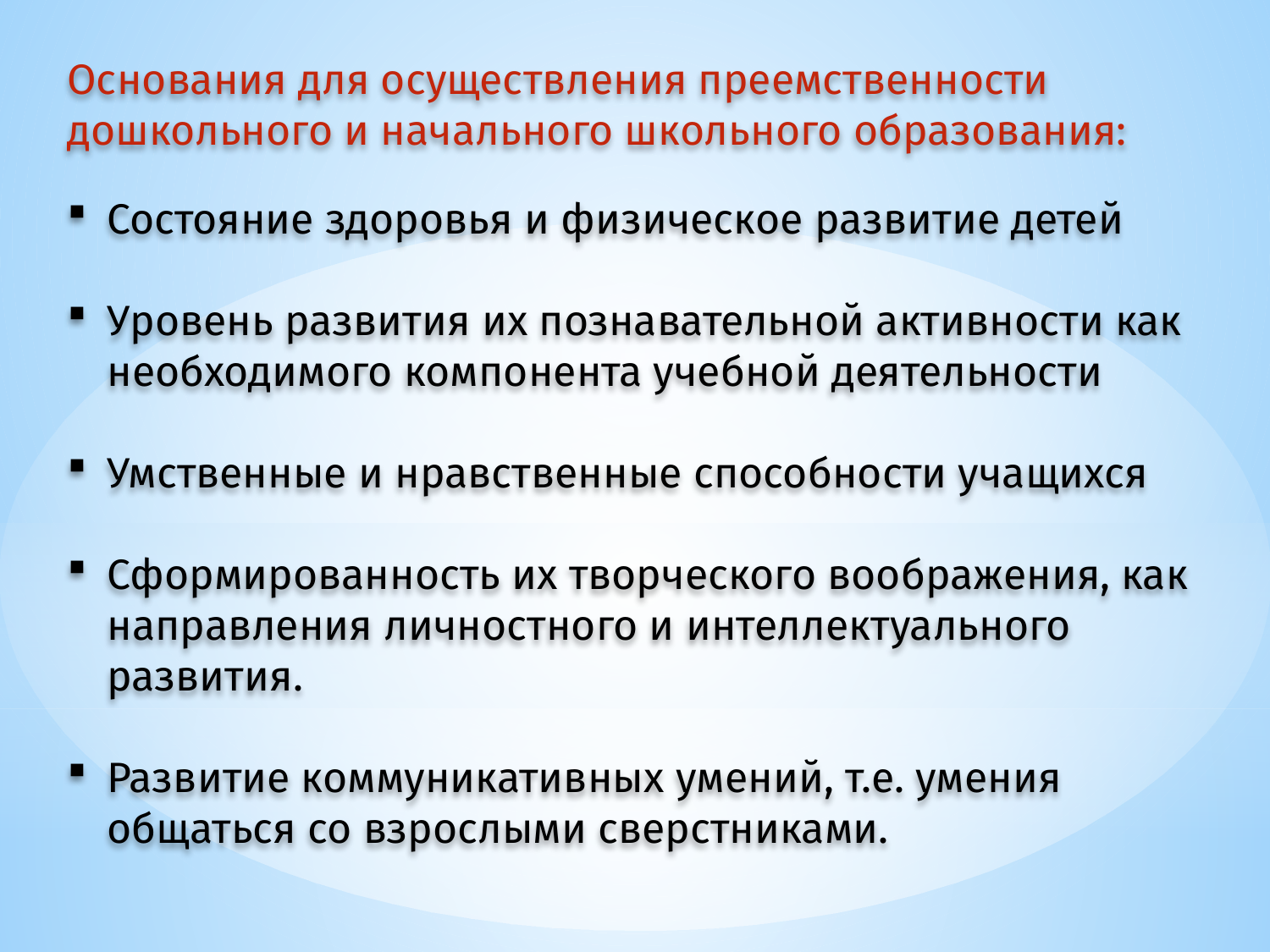

Основания для осуществления преемственности дошкольного и начального школьного образования:

Состояние здоровья и физическое развитие детей

Уровень развития их познавательной активности как необходимого компонента учебной деятельности

Умственные и нравственные способности учащихся

Сформированность их творческого воображения, как направления личностного и интеллектуального развития.

Развитие коммуникативных умений, т.е. умения общаться со взрослыми сверстниками.